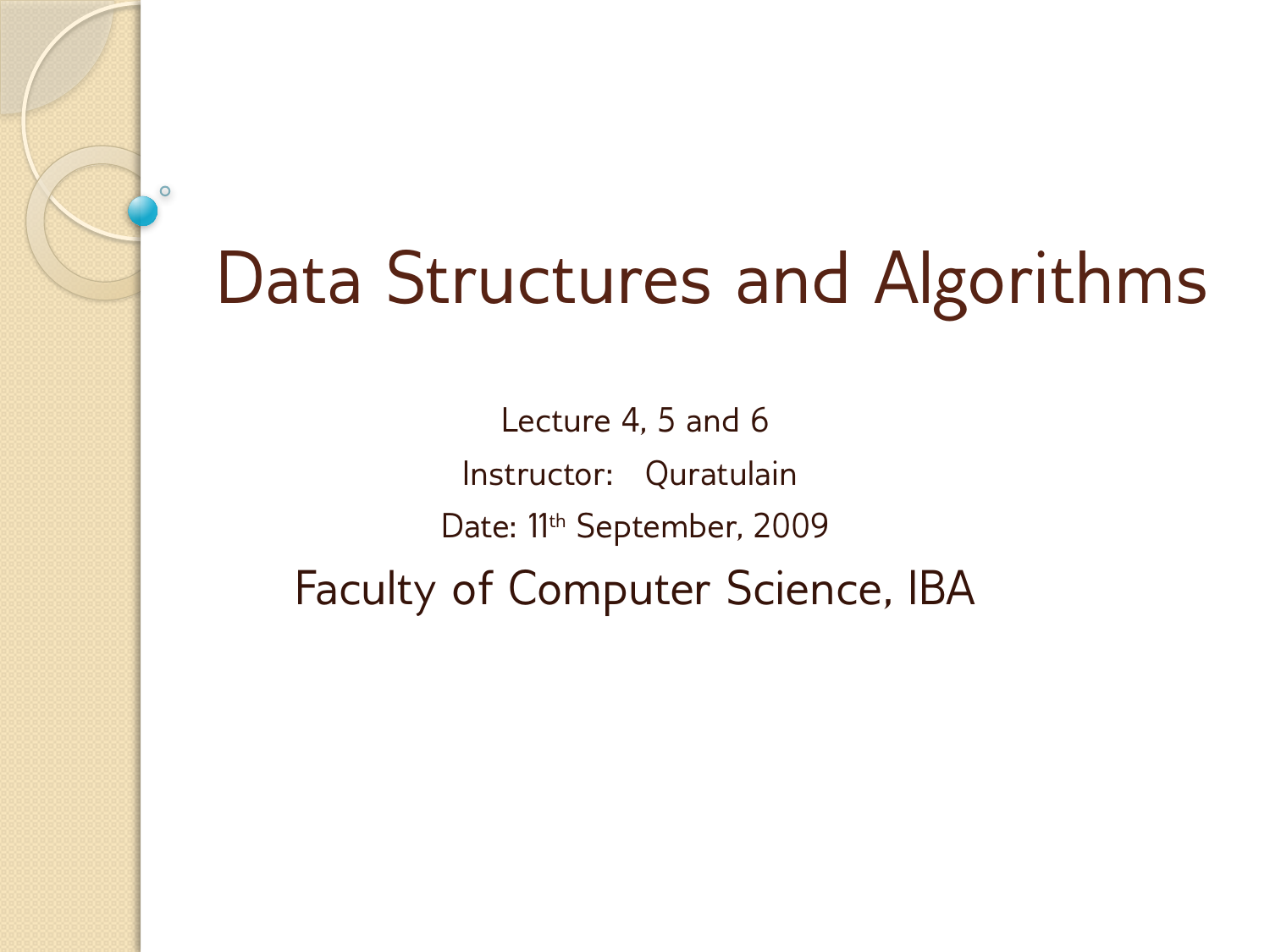

# Data Structures and Algorithms
Lecture 4, 5 and 6
Instructor:   Quratulain
Date: 11th September, 2009
Faculty of Computer Science, IBA